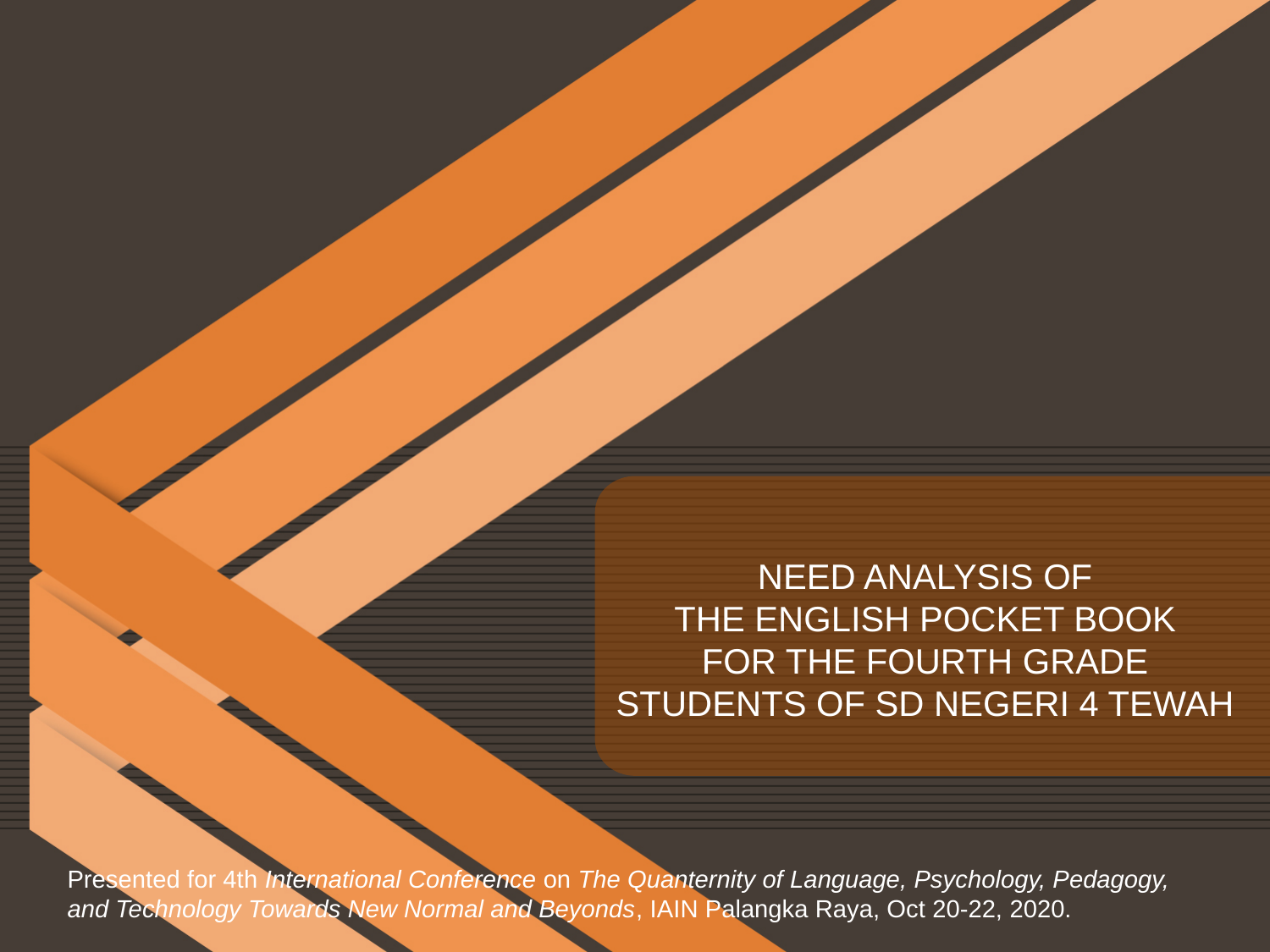

NEED ANALYSIS OF
THE ENGLISH POCKET BOOK
FOR THE FOURTH GRADE STUDENTS OF SD NEGERI 4 TEWAH
Presented for 4th International Conference on The Quanternity of Language, Psychology, Pedagogy, and Technology Towards New Normal and Beyonds, IAIN Palangka Raya, Oct 20-22, 2020.